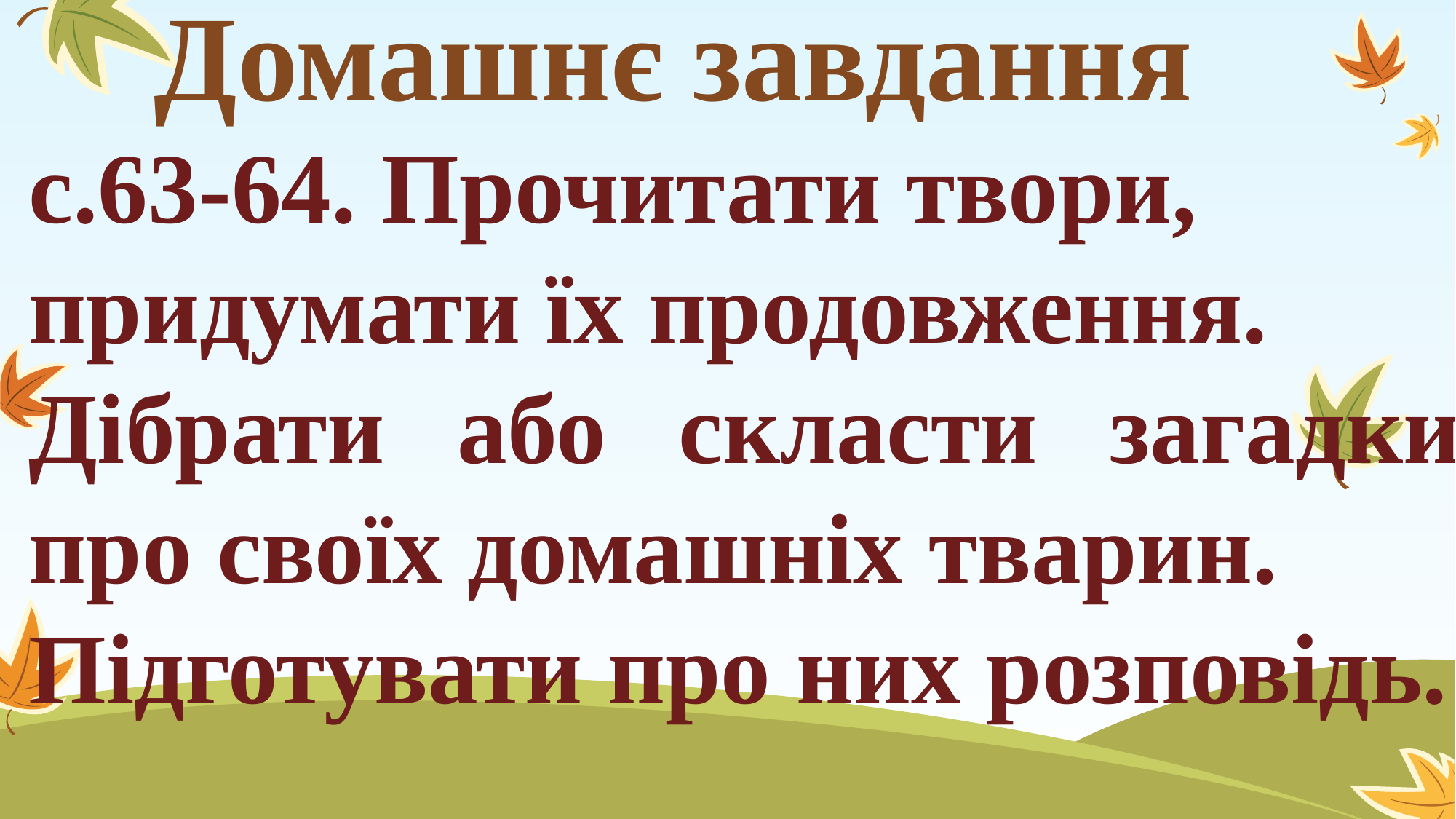

# Домашнє завдання
с.63-64. Прочитати твори,
придумати їх продовження.
Дібрати або скласти загадки про своїх домашніх тварин.
Підготувати про них розповідь.